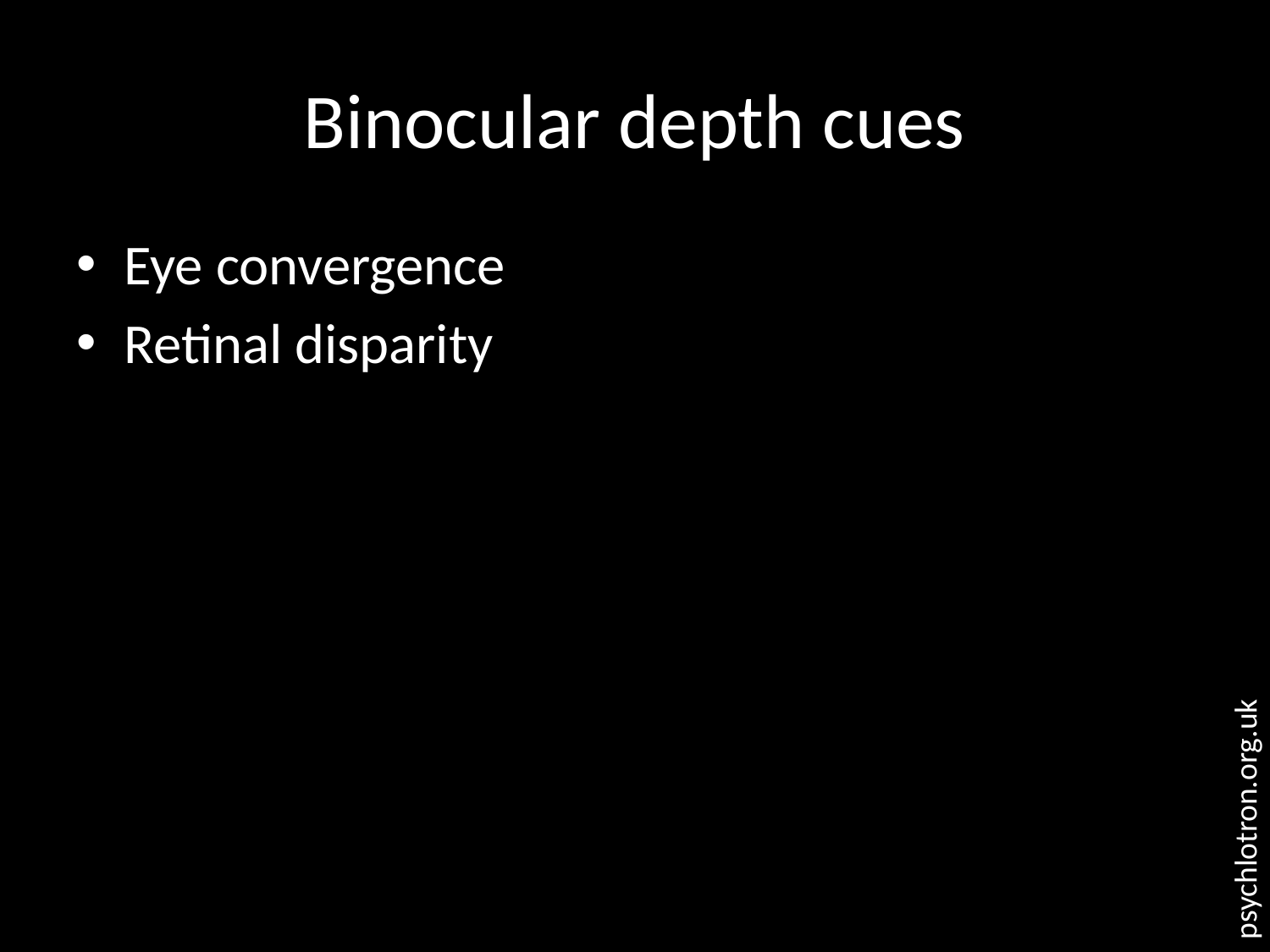

# Binocular depth cues
Eye convergence
Retinal disparity